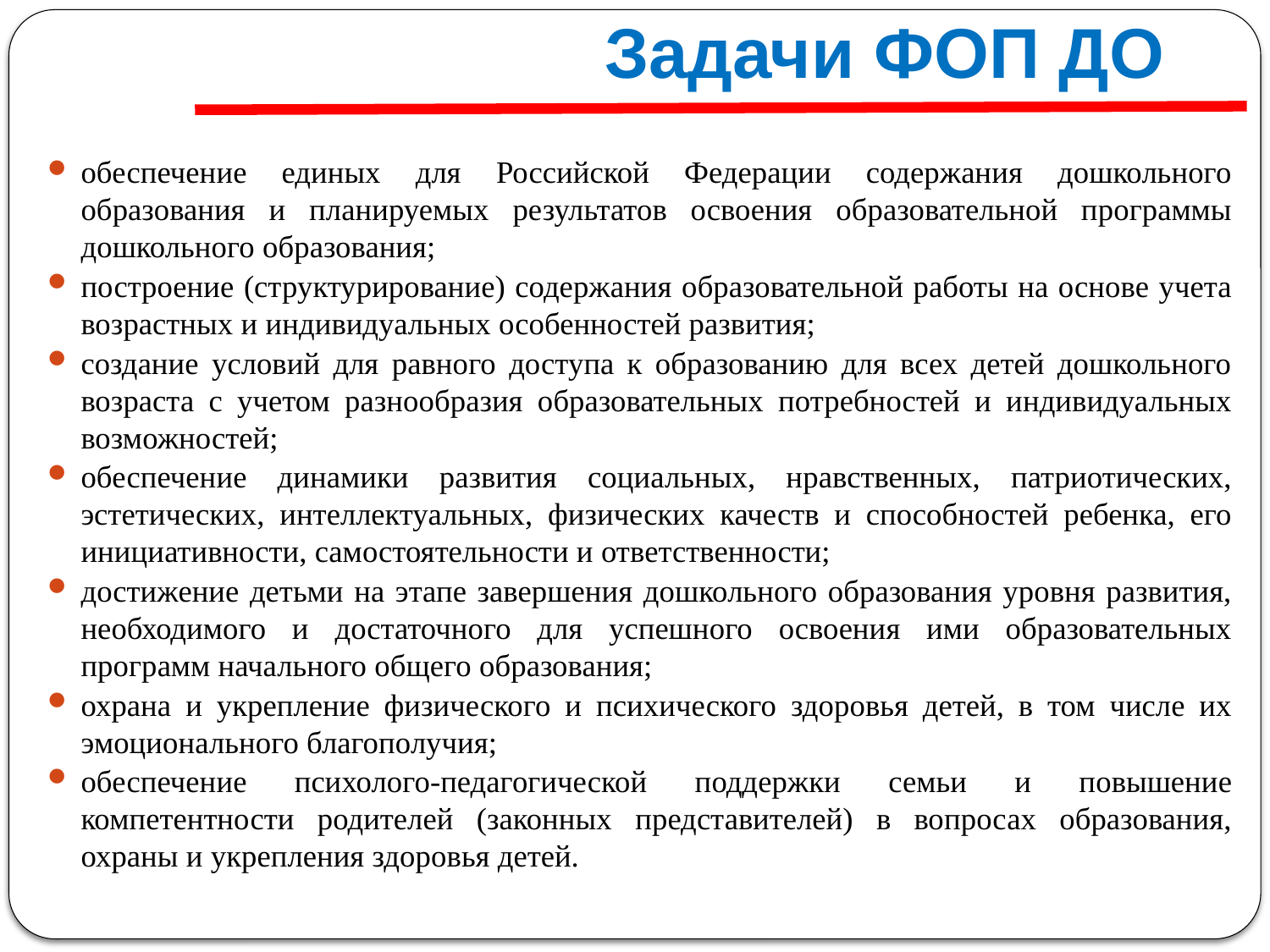

# Задачи ФОП ДО

обеспечение единых для Российской Федерации содержания дошкольного образования и планируемых результатов освоения образовательной программы дошкольного образования;
построение (структурирование) содержания образовательной работы на основе учета возрастных и индивидуальных особенностей развития;
создание условий для равного доступа к образованию для всех детей дошкольного возраста с учетом разнообразия образовательных потребностей и индивидуальных возможностей;
обеспечение динамики развития социальных, нравственных, патриотических, эстетических, интеллектуальных, физических качеств и способностей ребенка, его инициативности, самостоятельности и ответственности;
достижение детьми на этапе завершения дошкольного образования уровня развития, необходимого и достаточного для успешного освоения ими образовательных программ начального общего образования;
охрана и укрепление физического и психического здоровья детей, в том числе их эмоционального благополучия;
обеспечение психолого-педагогической поддержки семьи и повышение компетентности родителей (законных представителей) в вопросах образования, охраны и укрепления здоровья детей.